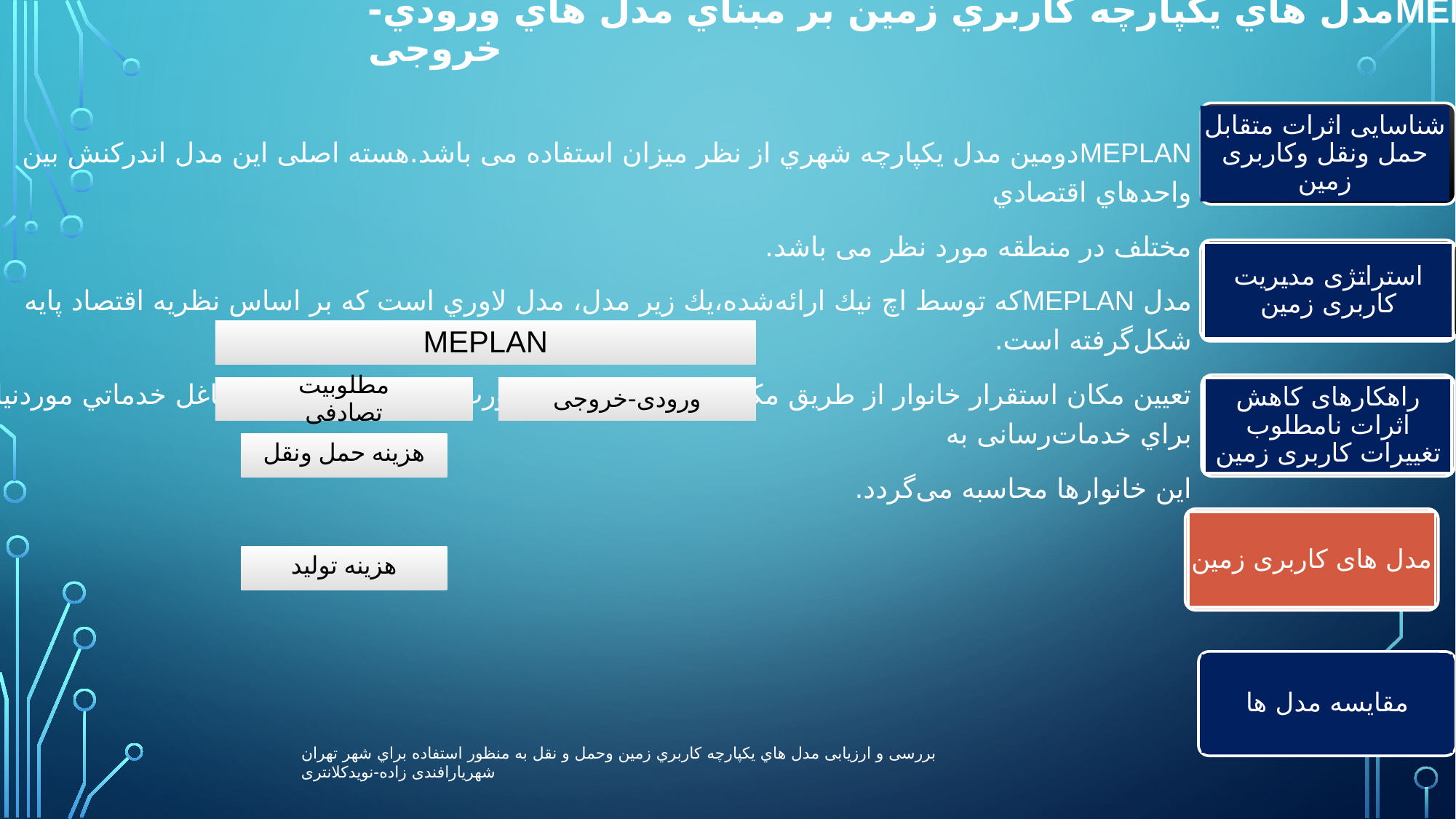

# .MEPLANمدل هاي یکپارچه کاربري زمین بر مبناي مدل هاي ورودي-خروجی

شناسایی اثرات متقابل حمل ونقل وکاربری زمین
MEPLANدومین مدل یکپارچه شهري از نظر میزان استفاده می باشد.هسته اصلی این مدل اندرکنش بین واحدهاي اقتصادي
مختلف در منطقه مورد نظر می باشد.
مدل MEPLANكه توسط اچ نیك ارائه‌شده،يك زير مدل، مدل لاوري است كه بر اساس نظريه اقتصاد پايه شکل‌گرفته است.
تعیین مكان استقرار خانوار از طريق مکان‌های اشتغال پايه صورت می‌گیرد و سپس مشاغل خدماتي موردنیاز براي خدمات‌رسانی به
اين خانوارها محاسبه می‌گردد.

استراتژی مدیریت کاربری زمین
MEPLAN
مطلوبیت
تصادفی
ورودی-خروجی
هزینه حمل ونقل
هزینه تولید

راهکارهای کاهش اثرات نامطلوب تغییرات کاربری زمین

مدل های کاربری زمین

مقایسه مدل ها
24
بررسی و ارزیابی مدل هاي یکپارچه کاربري زمین وحمل و نقل به منظور استفاده براي شهر تهران
شهریارافندی زاده-نویدکلانتری